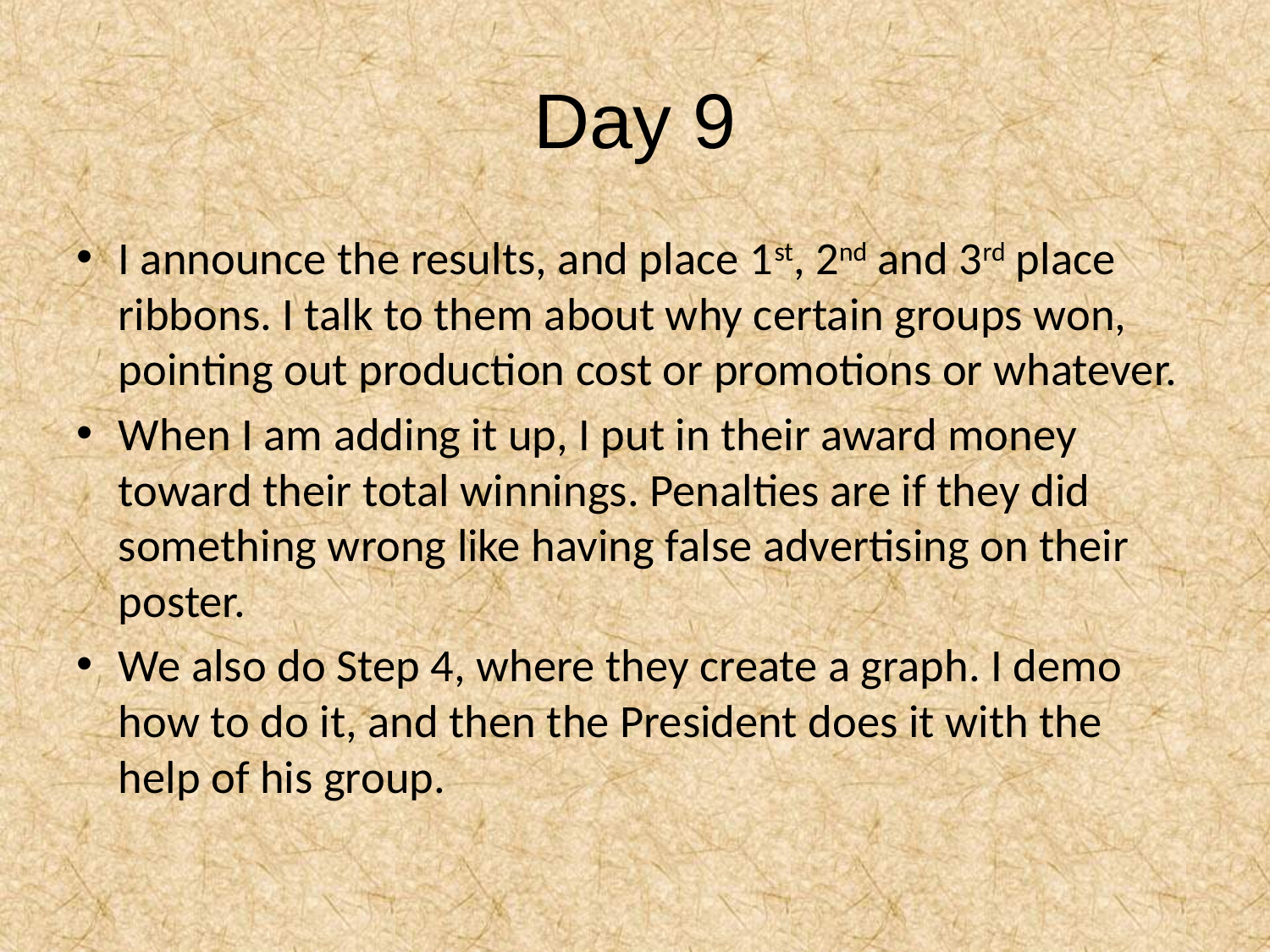

# Day 9
I announce the results, and place 1st, 2nd and 3rd place ribbons. I talk to them about why certain groups won, pointing out production cost or promotions or whatever.
When I am adding it up, I put in their award money toward their total winnings. Penalties are if they did something wrong like having false advertising on their poster.
We also do Step 4, where they create a graph. I demo how to do it, and then the President does it with the help of his group.